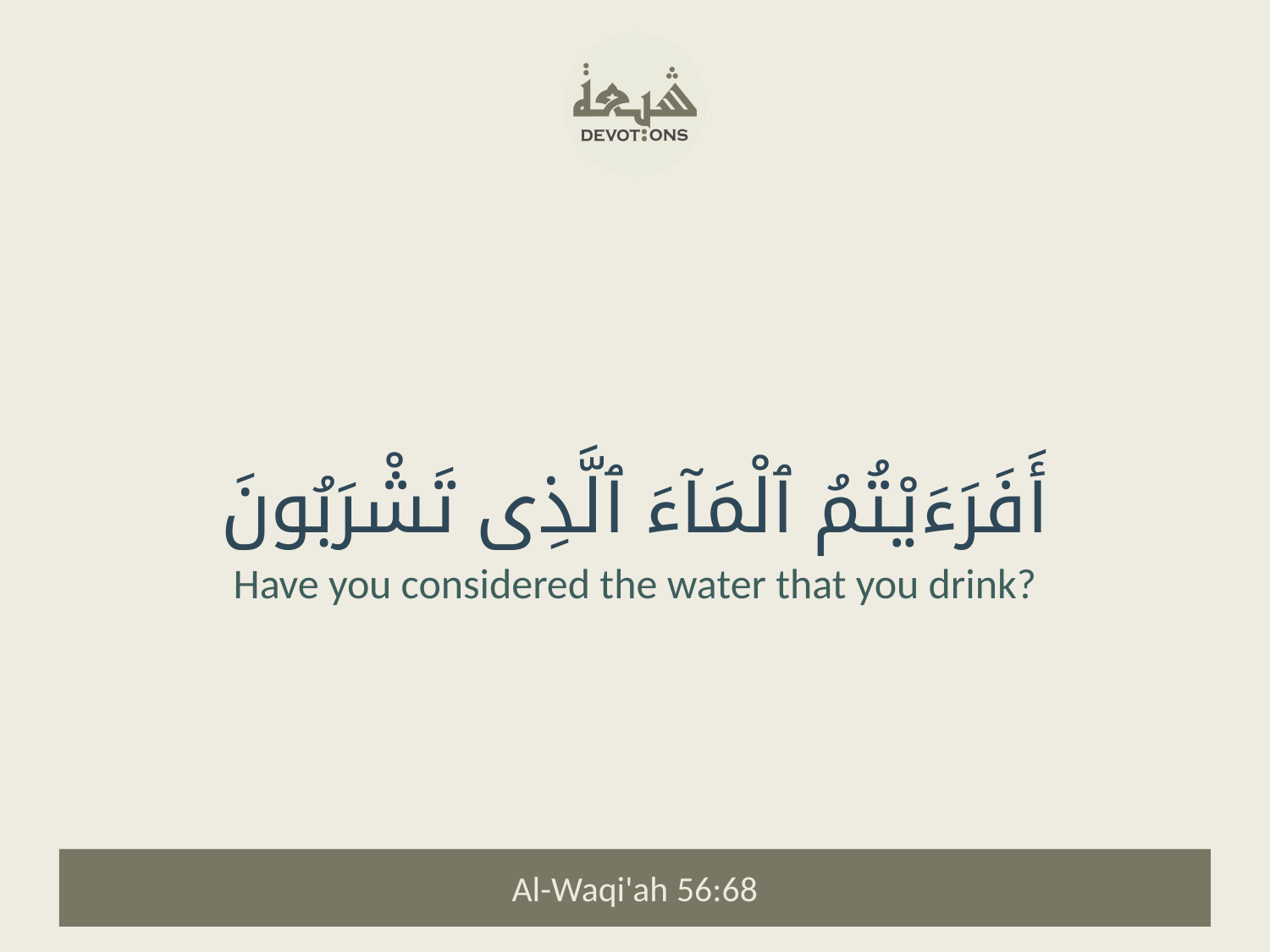

أَفَرَءَيْتُمُ ٱلْمَآءَ ٱلَّذِى تَشْرَبُونَ
Have you considered the water that you drink?
Al-Waqi'ah 56:68